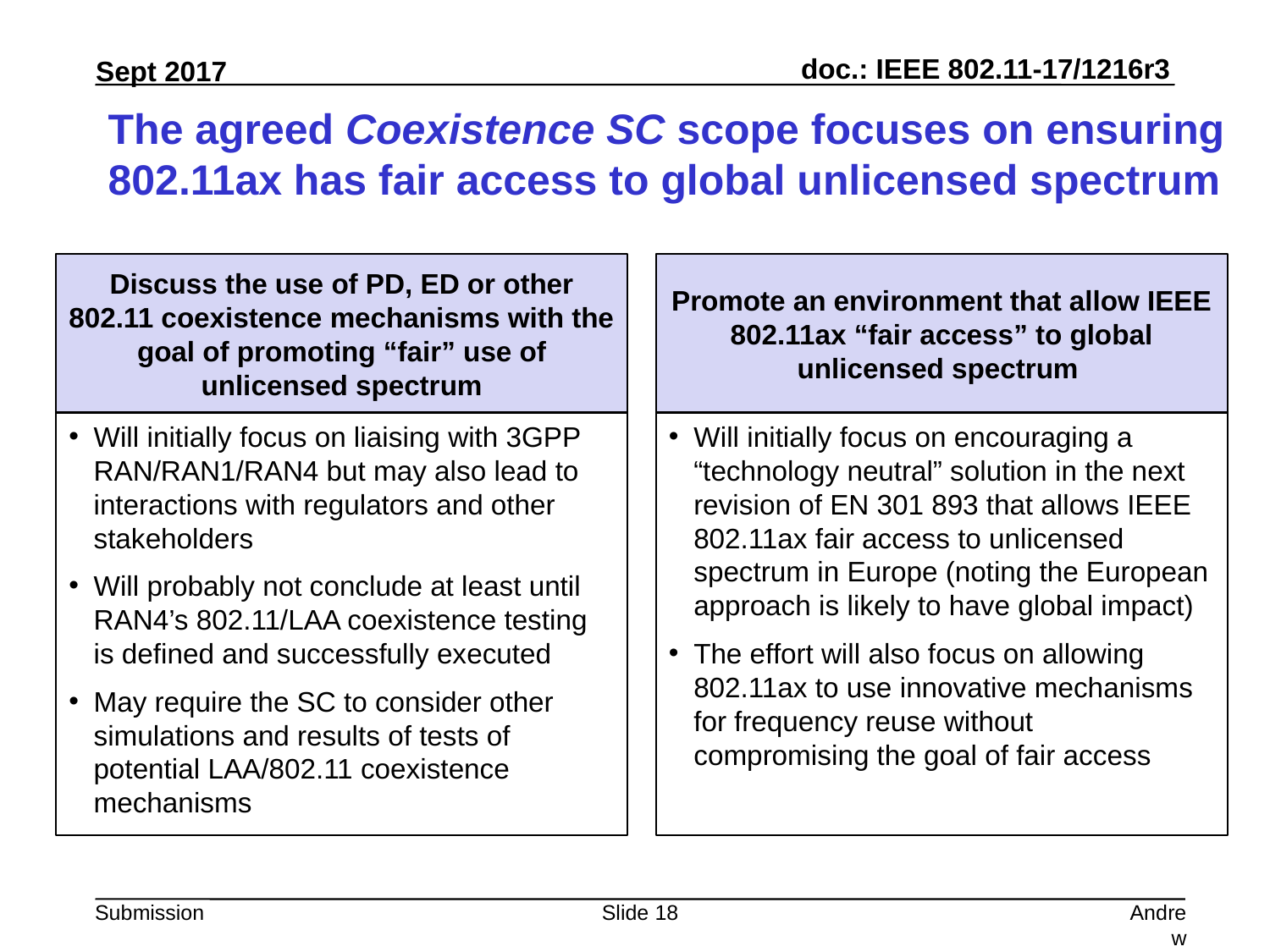

# The agreed Coexistence SC scope focuses on ensuring 802.11ax has fair access to global unlicensed spectrum
Discuss the use of PD, ED or other 802.11 coexistence mechanisms with the goal of promoting “fair” use of unlicensed spectrum
Promote an environment that allow IEEE 802.11ax “fair access” to global unlicensed spectrum
Will initially focus on liaising with 3GPP RAN/RAN1/RAN4 but may also lead to interactions with regulators and other stakeholders
Will probably not conclude at least until RAN4’s 802.11/LAA coexistence testing is defined and successfully executed
May require the SC to consider other simulations and results of tests of potential LAA/802.11 coexistence mechanisms
Will initially focus on encouraging a “technology neutral” solution in the next revision of EN 301 893 that allows IEEE 802.11ax fair access to unlicensed spectrum in Europe (noting the European approach is likely to have global impact)
The effort will also focus on allowing 802.11ax to use innovative mechanisms for frequency reuse without compromising the goal of fair access
Slide 18
Andrew Myles, Cisco